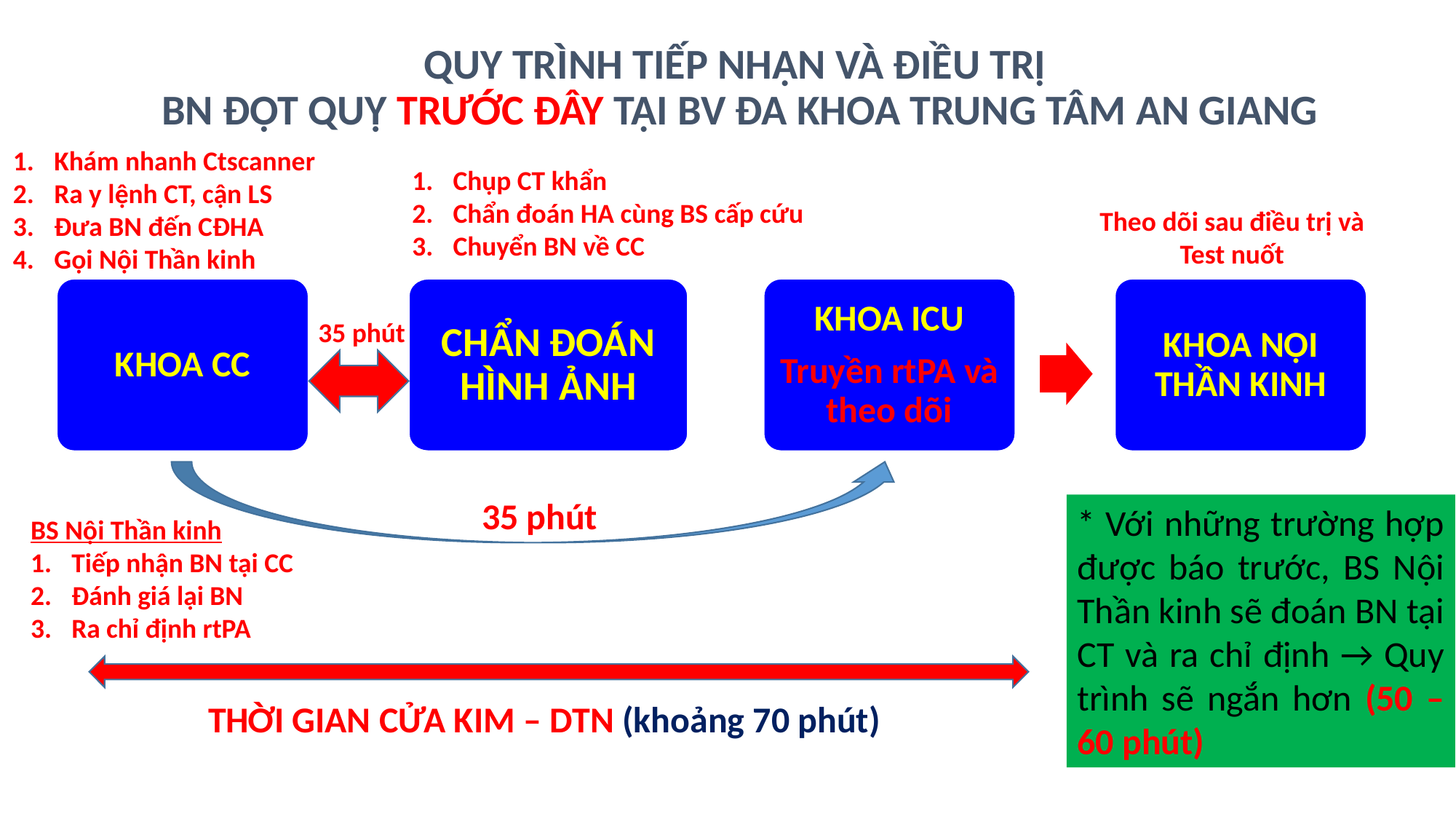

# QUY TRÌNH TIẾP NHẬN VÀ ĐIỀU TRỊ BN ĐỘT QUỴ TRƯỚC ĐÂY TẠI BV ĐA KHOA TRUNG TÂM AN GIANG
Khám nhanh Ctscanner
Ra y lệnh CT, cận LS
Đưa BN đến CĐHA
Gọi Nội Thần kinh
Chụp CT khẩn
Chẩn đoán HA cùng BS cấp cứu
Chuyển BN về CC

Theo dõi sau điều trị và Test nuốt
KHOA CC
CHẨN ĐOÁN HÌNH ẢNH
KHOA ICU
Truyền rtPA và theo dõi
KHOA NỘI THẦN KINH

35 phút

35 phút
* Với những trường hợp được báo trước, BS Nội Thần kinh sẽ đoán BN tại CT và ra chỉ định → Quy trình sẽ ngắn hơn (50 – 60 phút)
BS Nội Thần kinh
Tiếp nhận BN tại CC
Đánh giá lại BN
Ra chỉ định rtPA

THỜI GIAN CỬA KIM – DTN (khoảng 70 phút)